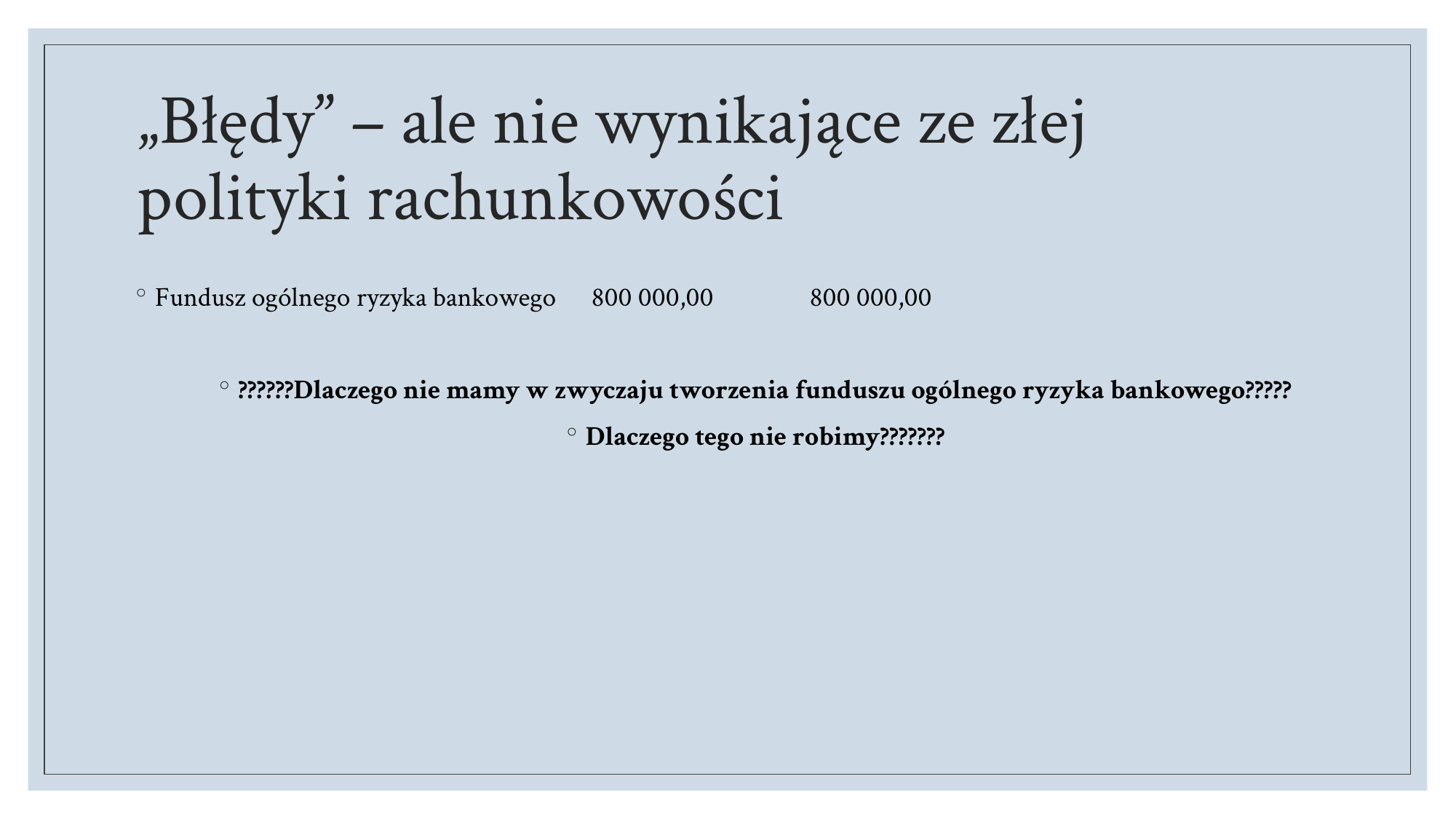

# „Błędy” – ale nie wynikające ze złej polityki rachunkowości
Fundusz ogólnego ryzyka bankowego 	800 000,00 	800 000,00

??????Dlaczego nie mamy w zwyczaju tworzenia funduszu ogólnego ryzyka bankowego?????
Dlaczego tego nie robimy???????